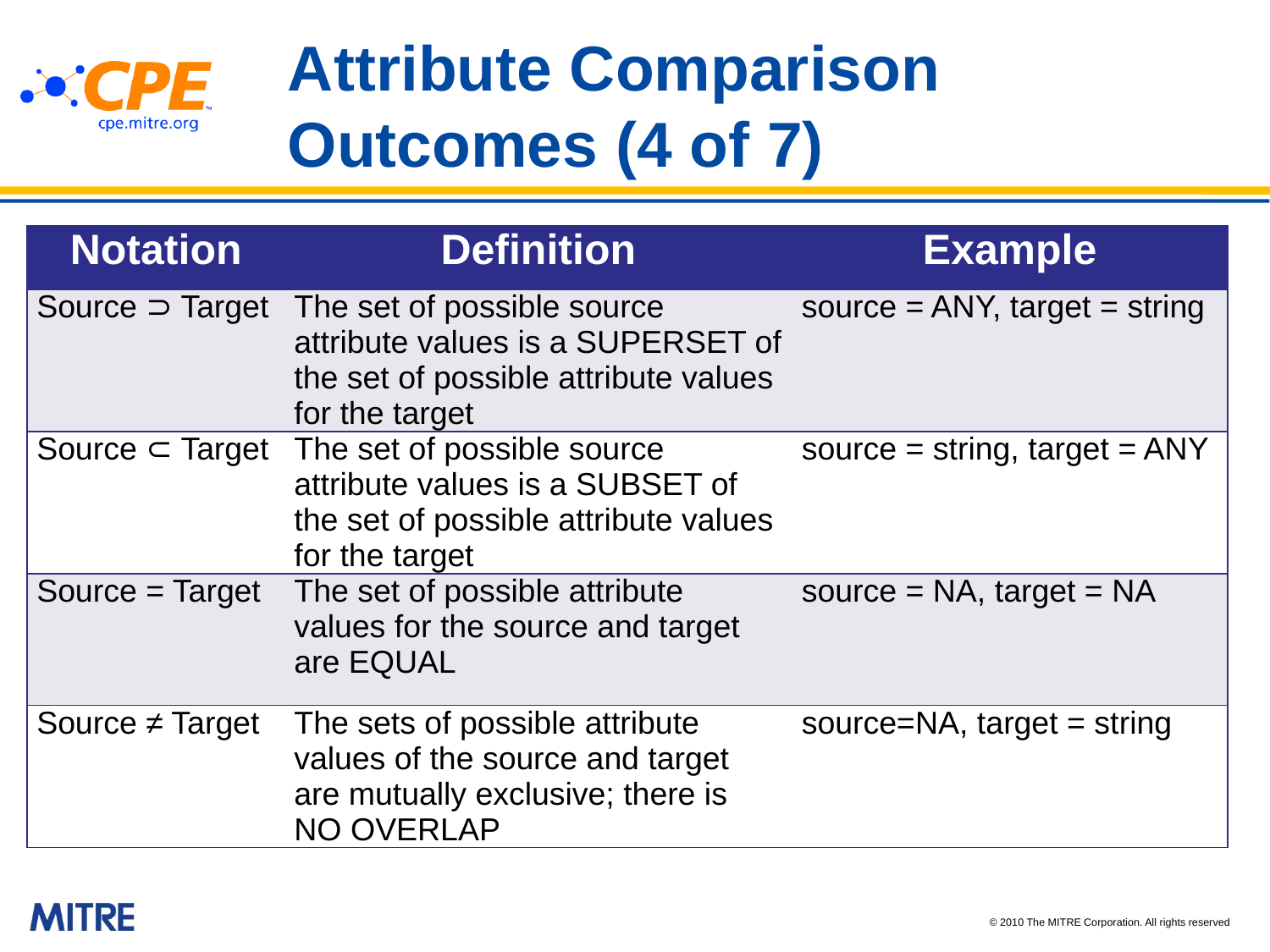

# Attribute Comparison Outcomes (4 of 7)
| Notation | Definition | Example |
| --- | --- | --- |
| Source ⊃ Target | The set of possible source attribute values is a SUPERSET of the set of possible attribute values for the target | source = ANY, target = string |
| Source ⊂ Target | The set of possible source attribute values is a SUBSET of the set of possible attribute values for the target | source = string, target = ANY |
| Source = Target | The set of possible attribute values for the source and target are EQUAL | source = NA, target = NA |
| Source ≠ Target | The sets of possible attribute values of the source and target are mutually exclusive; there is NO OVERLAP | source=NA, target = string |